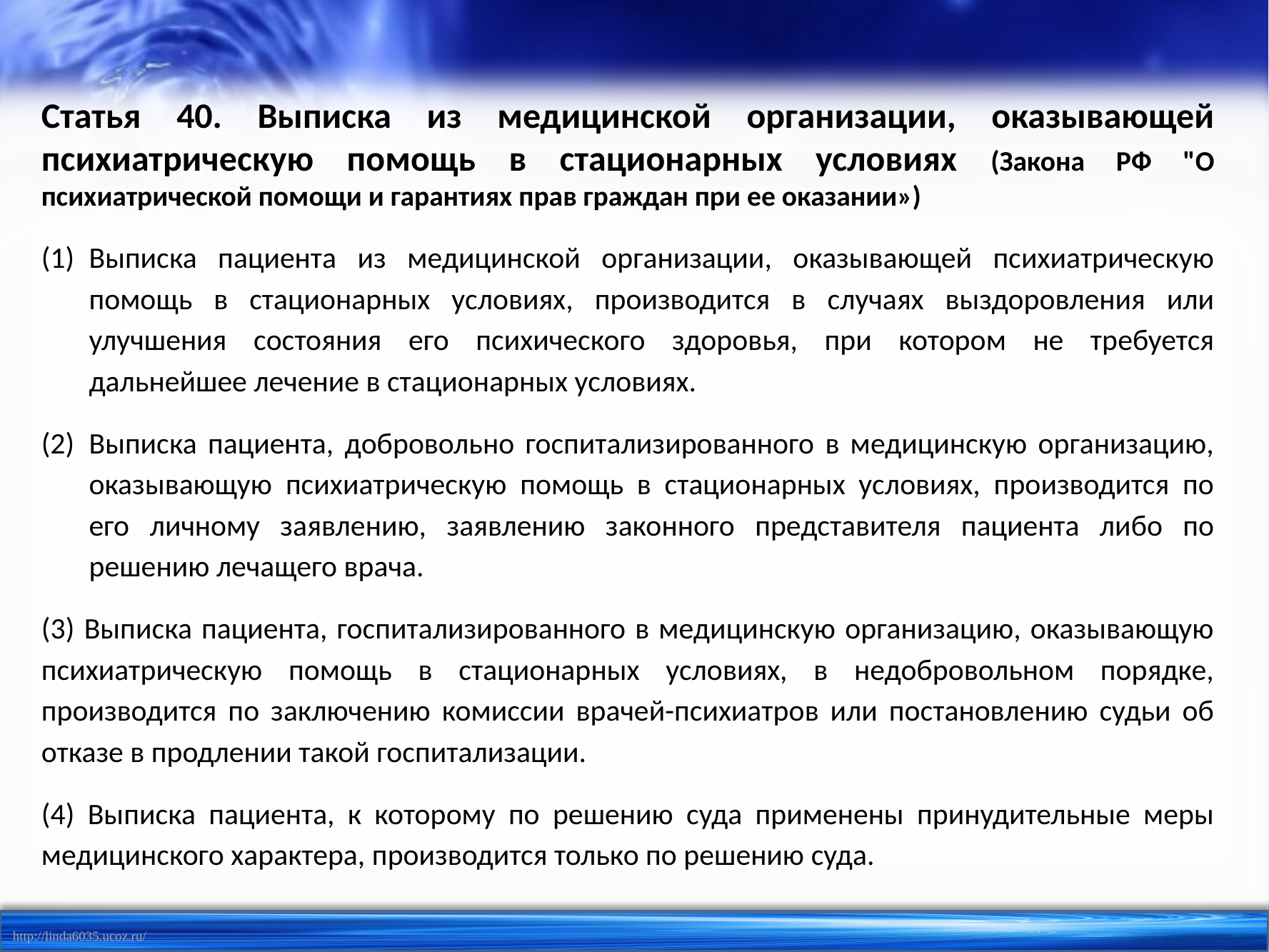

Статья 40. Выписка из медицинской организации, оказывающей психиатрическую помощь в стационарных условиях (Закона РФ "О психиатрической помощи и гарантиях прав граждан при ее оказании»)
Выписка пациента из медицинской организации, оказывающей психиатрическую помощь в стационарных условиях, производится в случаях выздоровления или улучшения состояния его психического здоровья, при котором не требуется дальнейшее лечение в стационарных условиях.
Выписка пациента, добровольно госпитализированного в медицинскую организацию, оказывающую психиатрическую помощь в стационарных условиях, производится по его личному заявлению, заявлению законного представителя пациента либо по решению лечащего врача.
(3) Выписка пациента, госпитализированного в медицинскую организацию, оказывающую психиатрическую помощь в стационарных условиях, в недобровольном порядке, производится по заключению комиссии врачей-психиатров или постановлению судьи об отказе в продлении такой госпитализации.
(4) Выписка пациента, к которому по решению суда применены принудительные меры медицинского характера, производится только по решению суда.